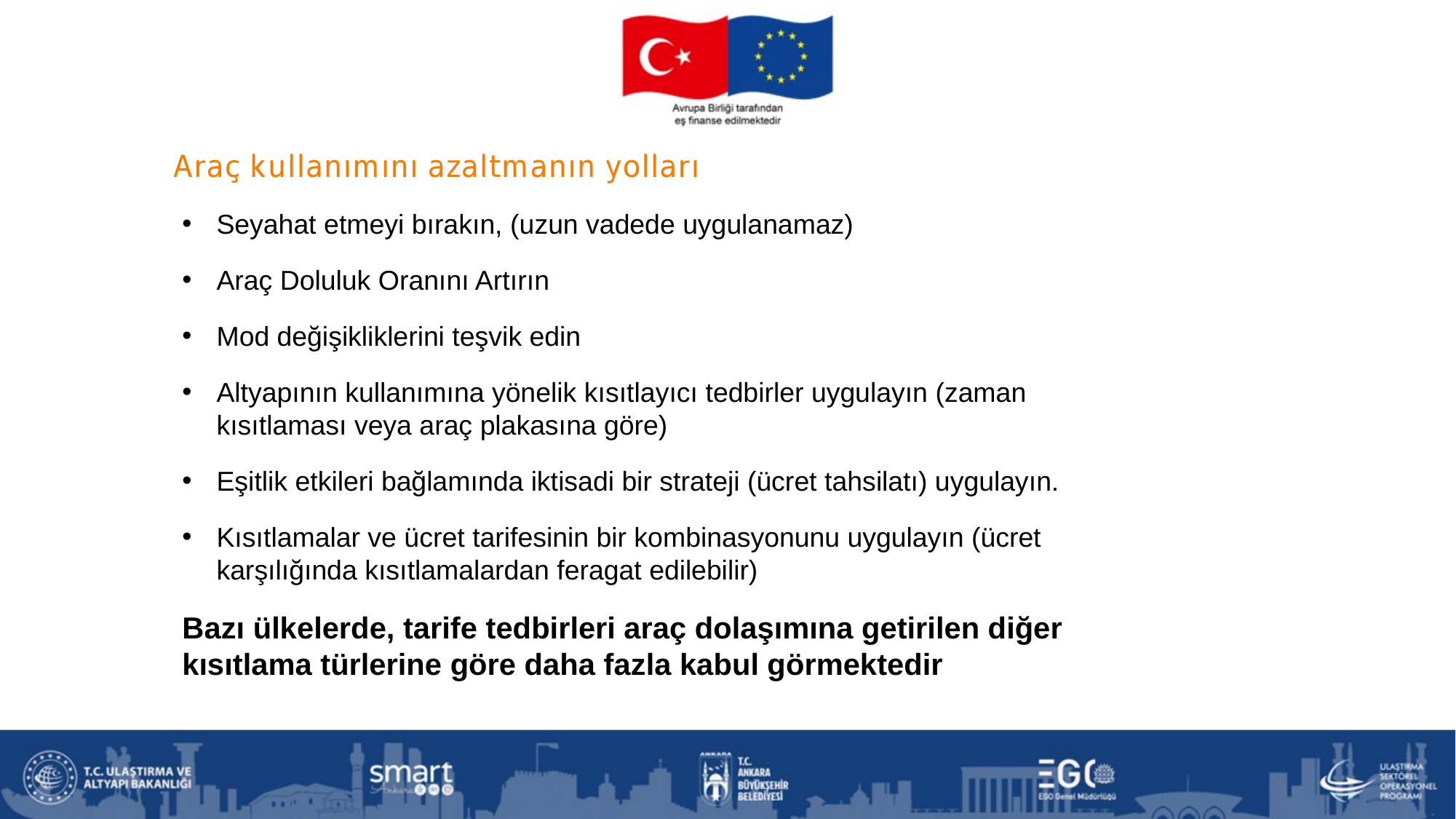

Araç kullanımını azaltmanın yolları
Seyahat etmeyi bırakın, (uzun vadede uygulanamaz)
Araç Doluluk Oranını Artırın
Mod değişikliklerini teşvik edin
Altyapının kullanımına yönelik kısıtlayıcı tedbirler uygulayın (zaman kısıtlaması veya araç plakasına göre)
Eşitlik etkileri bağlamında iktisadi bir strateji (ücret tahsilatı) uygulayın.
Kısıtlamalar ve ücret tarifesinin bir kombinasyonunu uygulayın (ücret karşılığında kısıtlamalardan feragat edilebilir)
Bazı ülkelerde, tarife tedbirleri araç dolaşımına getirilen diğer kısıtlama türlerine göre daha fazla kabul görmektedir